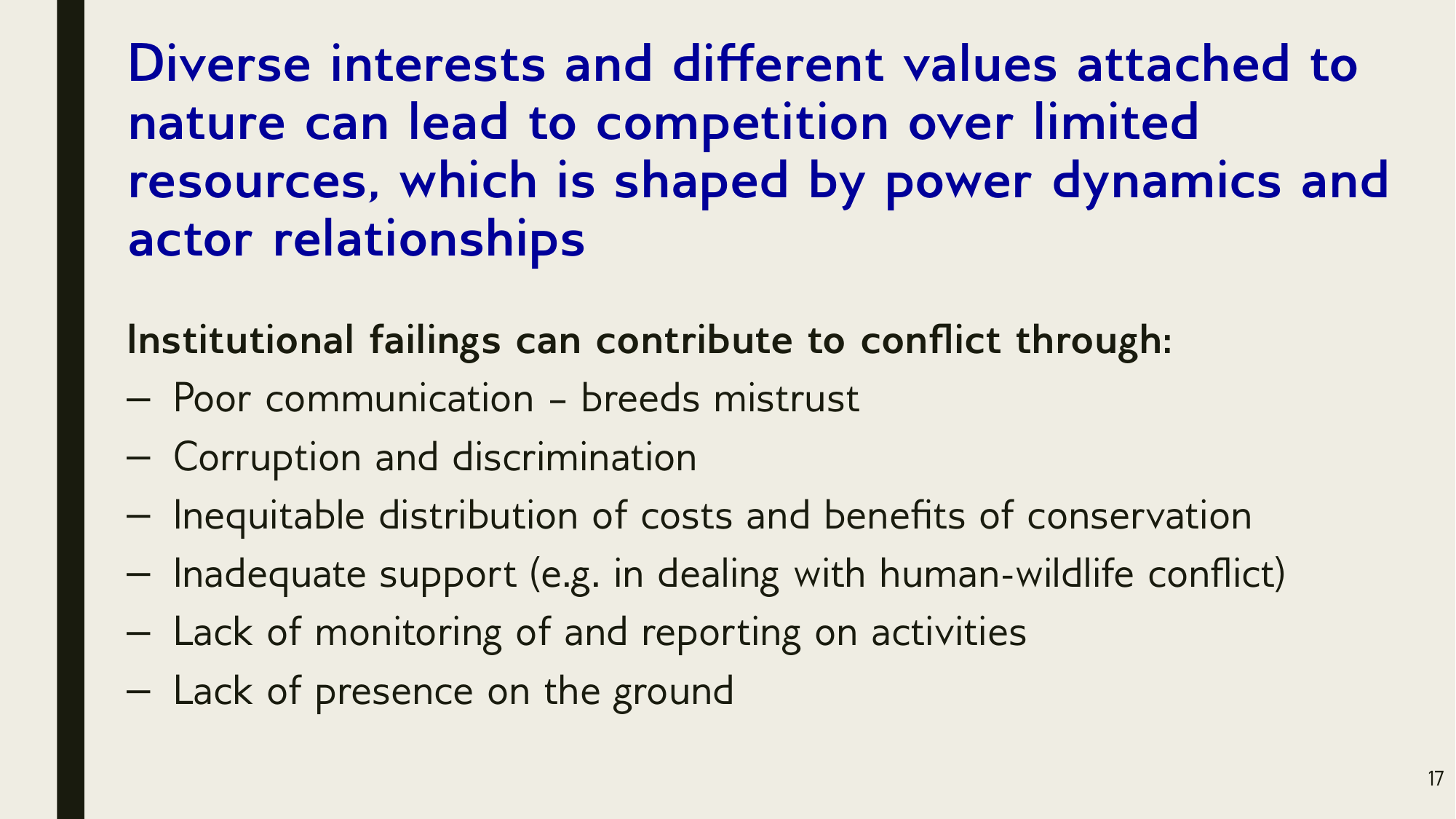

# Diverse interests and different values attached to nature can lead to competition over limited resources, which is shaped by power dynamics and actor relationships
Institutional failings can contribute to conflict through:
Poor communication – breeds mistrust
Corruption and discrimination
Inequitable distribution of costs and benefits of conservation
Inadequate support (e.g. in dealing with human-wildlife conflict)
Lack of monitoring of and reporting on activities
Lack of presence on the ground

17